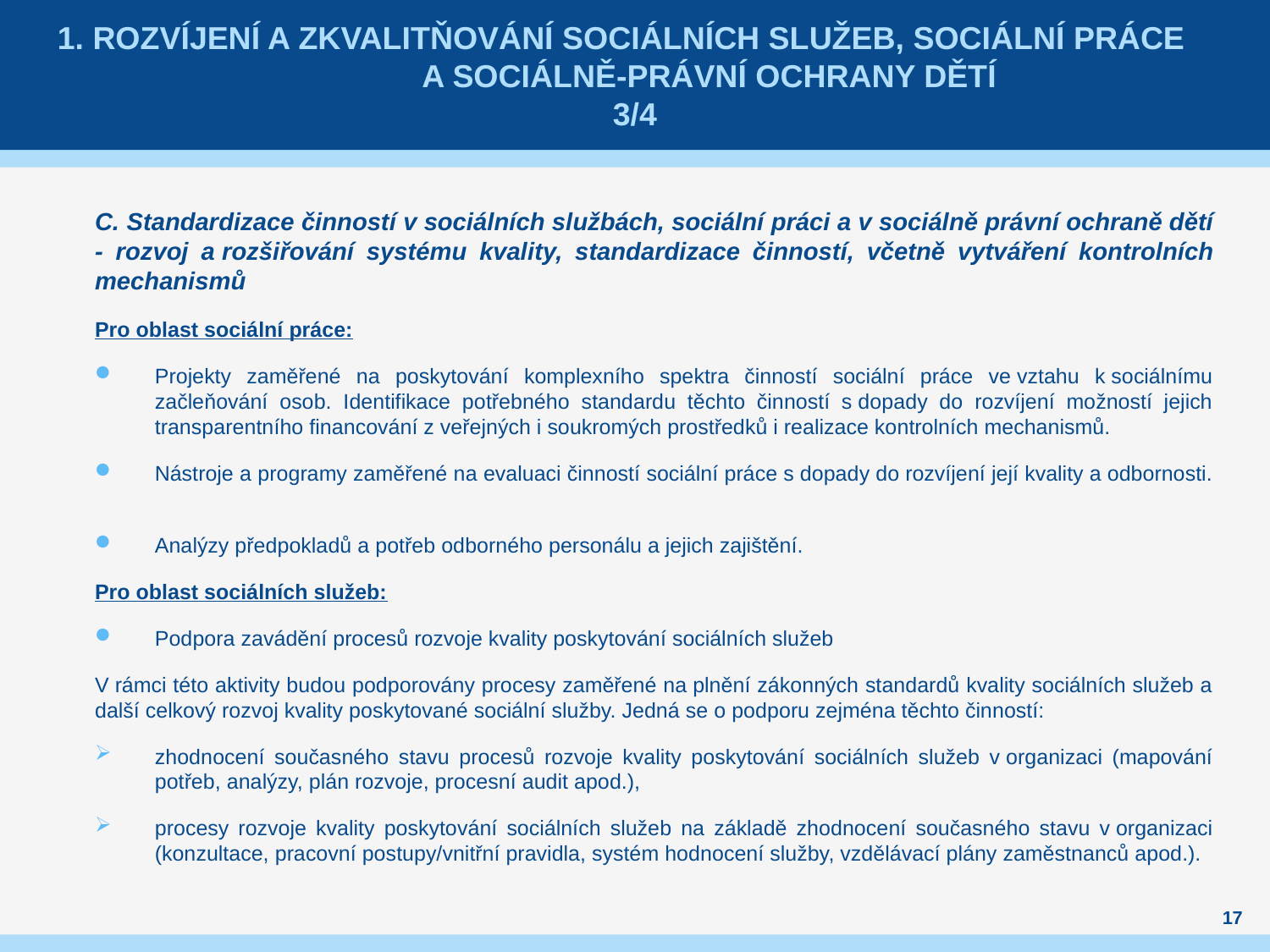

# 1. Rozvíjení a zkvalitňování sociálních služeb, sociální práce                      a sociálně-právní ochrany dětí 3/4
C. Standardizace činností v sociálních službách, sociální práci a v sociálně právní ochraně dětí - rozvoj a rozšiřování systému kvality, standardizace činností, včetně vytváření kontrolních mechanismů
Pro oblast sociální práce:
Projekty zaměřené na poskytování komplexního spektra činností sociální práce ve vztahu k sociálnímu začleňování osob. Identifikace potřebného standardu těchto činností s dopady do rozvíjení možností jejich transparentního financování z veřejných i soukromých prostředků i realizace kontrolních mechanismů.
Nástroje a programy zaměřené na evaluaci činností sociální práce s dopady do rozvíjení její kvality a odbornosti.
Analýzy předpokladů a potřeb odborného personálu a jejich zajištění.
Pro oblast sociálních služeb:
Podpora zavádění procesů rozvoje kvality poskytování sociálních služeb
V rámci této aktivity budou podporovány procesy zaměřené na plnění zákonných standardů kvality sociálních služeb a další celkový rozvoj kvality poskytované sociální služby. Jedná se o podporu zejména těchto činností:
zhodnocení současného stavu procesů rozvoje kvality poskytování sociálních služeb v organizaci (mapování potřeb, analýzy, plán rozvoje, procesní audit apod.),
procesy rozvoje kvality poskytování sociálních služeb na základě zhodnocení současného stavu v organizaci (konzultace, pracovní postupy/vnitřní pravidla, systém hodnocení služby, vzdělávací plány zaměstnanců apod.).

17